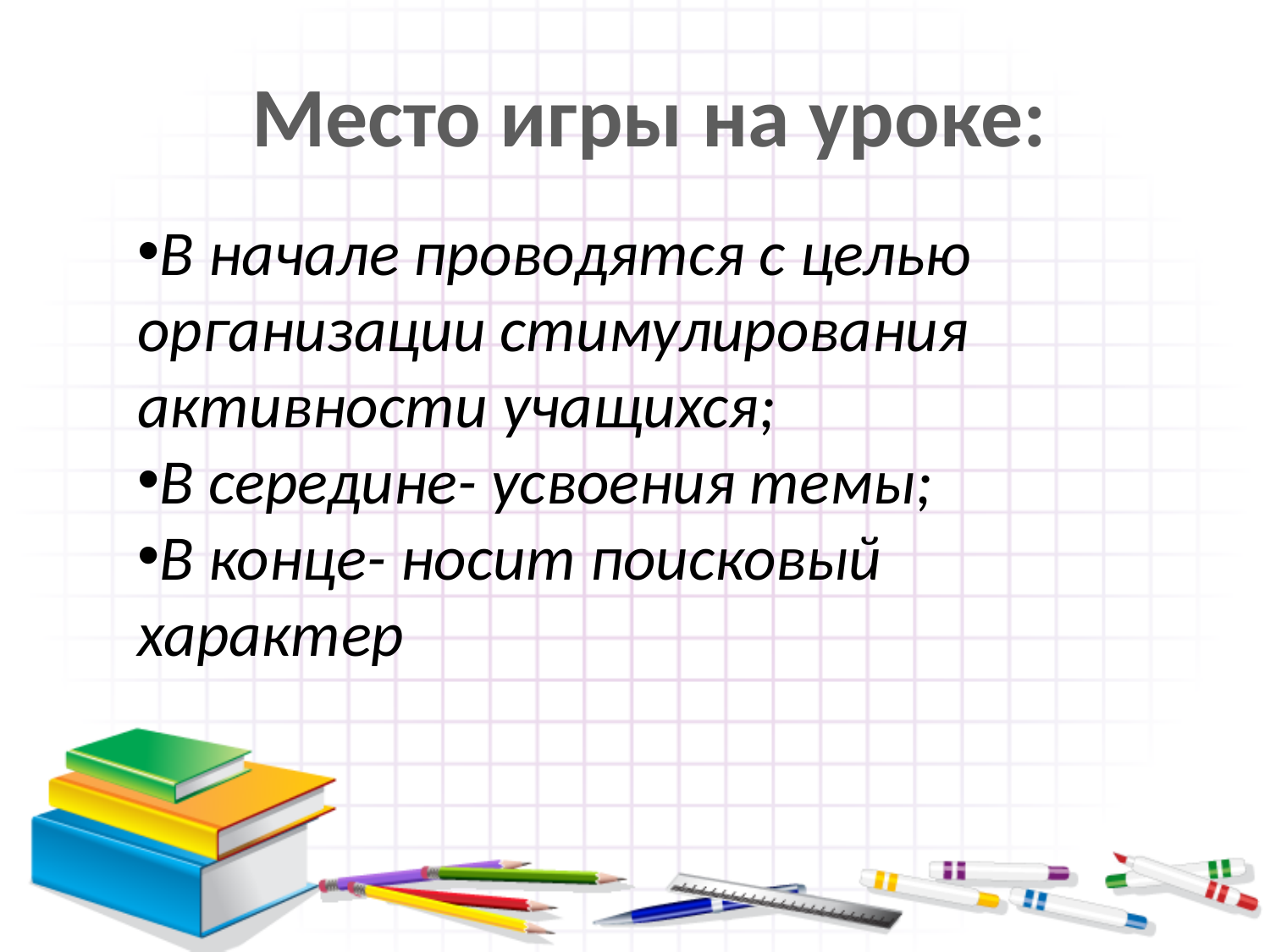

Место игры на уроке:
В начале проводятся с целью организации стимулирования активности учащихся;
В середине- усвоения темы;
В конце- носит поисковый характер